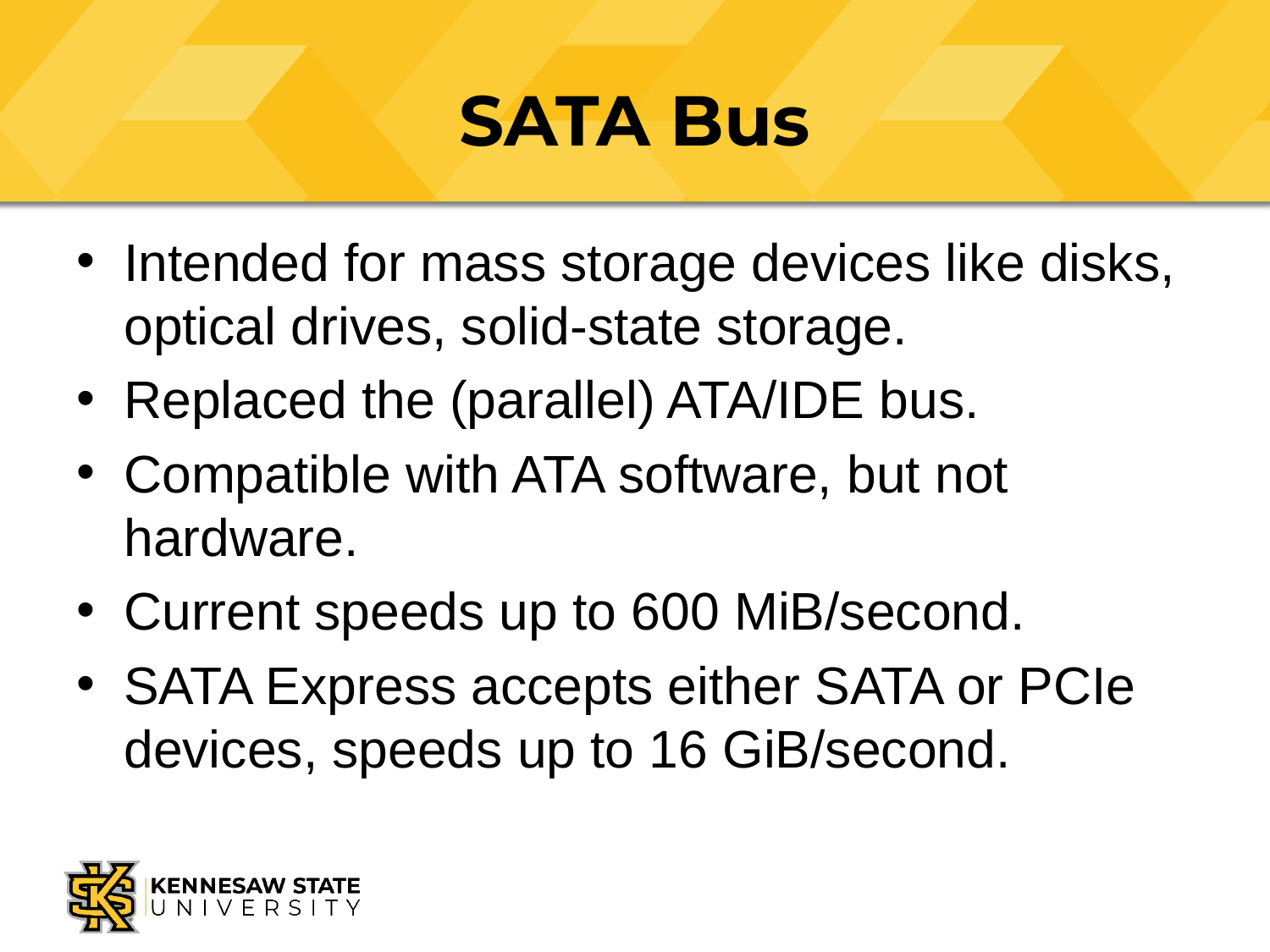

# SATA Bus
Intended for mass storage devices like disks, optical drives, solid-state storage.
Replaced the (parallel) ATA/IDE bus.
Compatible with ATA software, but not hardware.
Current speeds up to 600 MiB/second.
SATA Express accepts either SATA or PCIe devices, speeds up to 16 GiB/second.